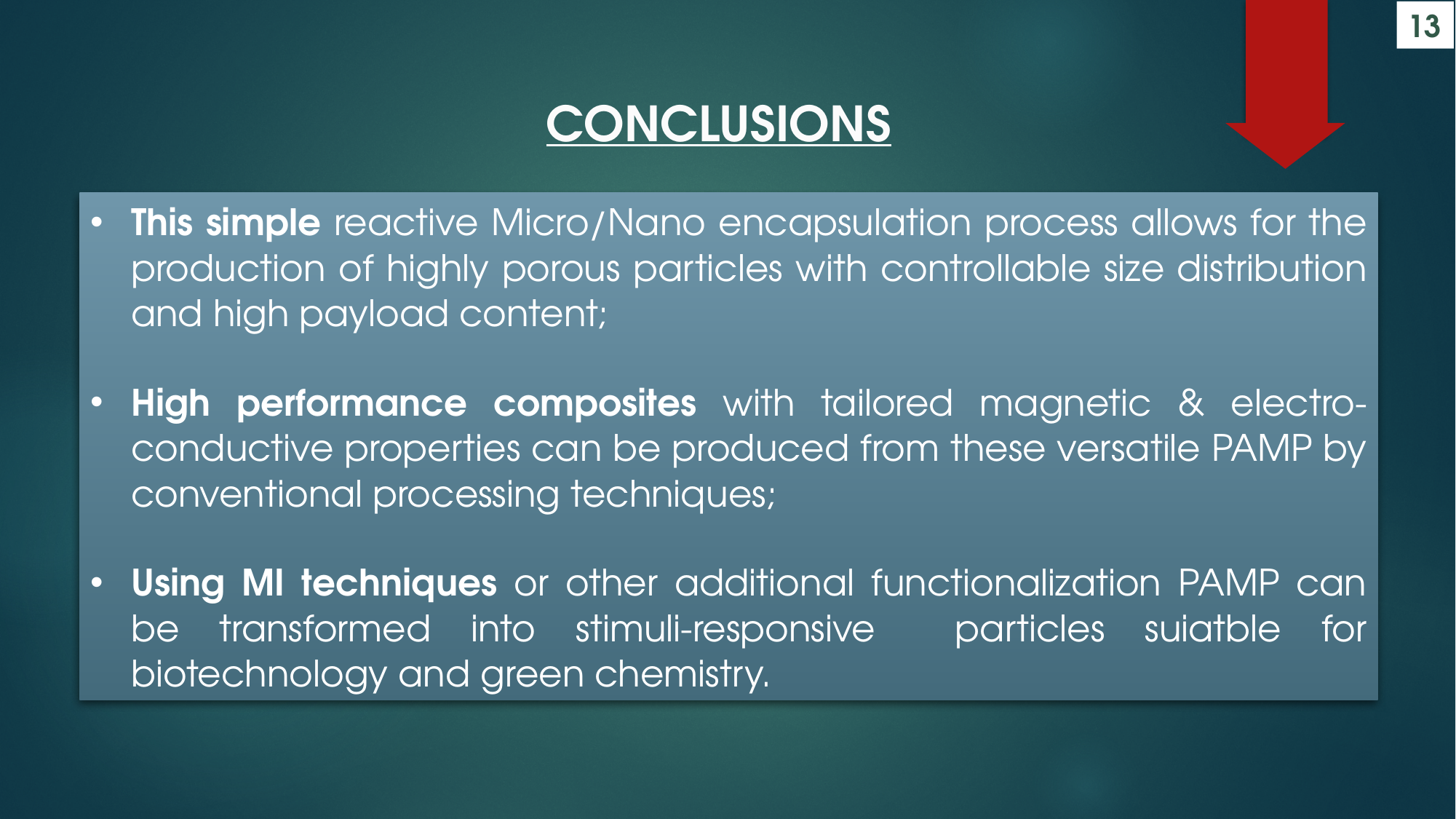

13
CONCLUSIONS

This simple reactive Micro/Nano encapsulation process allows for the production of highly porous particles with controllable size distribution and high payload content;

High performance composites with tailored magnetic & electro-conductive properties can be produced from these versatile PAMP by conventional processing techniques;

Using MI techniques or other additional functionalization PAMP can be transformed into stimuli-responsive  particles suiatble for biotechnology and green chemistry.